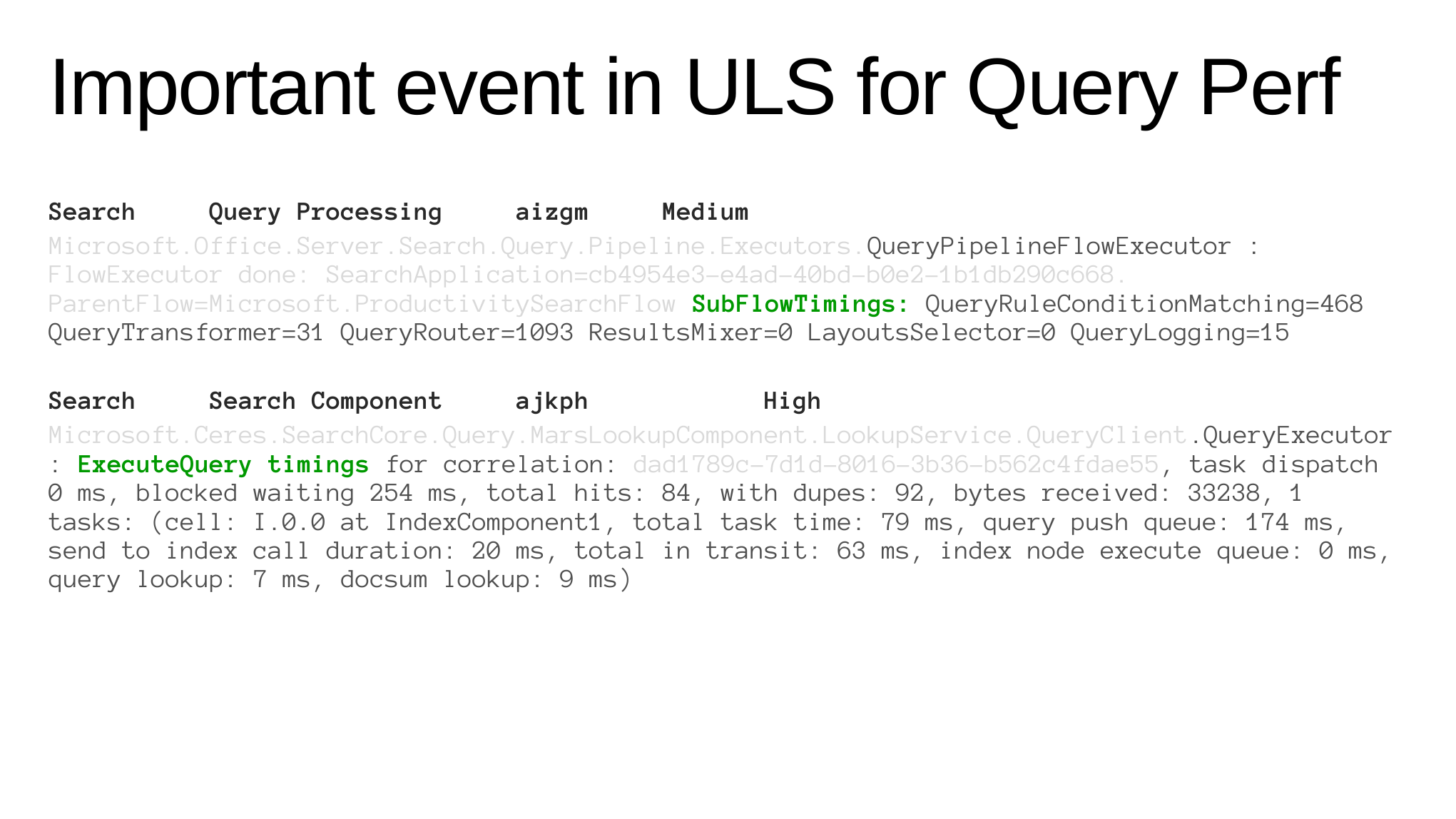

# Important event in ULS for Query Perf
Search     Query Processing     aizgm     Medium
Microsoft.Office.Server.Search.Query.Pipeline.Executors.QueryPipelineFlowExecutor : FlowExecutor done: SearchApplication=cb4954e3-e4ad-40bd-b0e2-1b1db290c668. ParentFlow=Microsoft.ProductivitySearchFlow SubFlowTimings: QueryRuleConditionMatching=468 QueryTransformer=31 QueryRouter=1093 ResultsMixer=0 LayoutsSelector=0 QueryLogging=15

Search     Search Component     ajkph	     High
Microsoft.Ceres.SearchCore.Query.MarsLookupComponent.LookupService.QueryClient.QueryExecutor: ExecuteQuery timings for correlation: dad1789c-7d1d-8016-3b36-b562c4fdae55, task dispatch 0 ms, blocked waiting 254 ms, total hits: 84, with dupes: 92, bytes received: 33238, 1 tasks: (cell: I.0.0 at IndexComponent1, total task time: 79 ms, query push queue: 174 ms, send to index call duration: 20 ms, total in transit: 63 ms, index node execute queue: 0 ms, query lookup: 7 ms, docsum lookup: 9 ms)